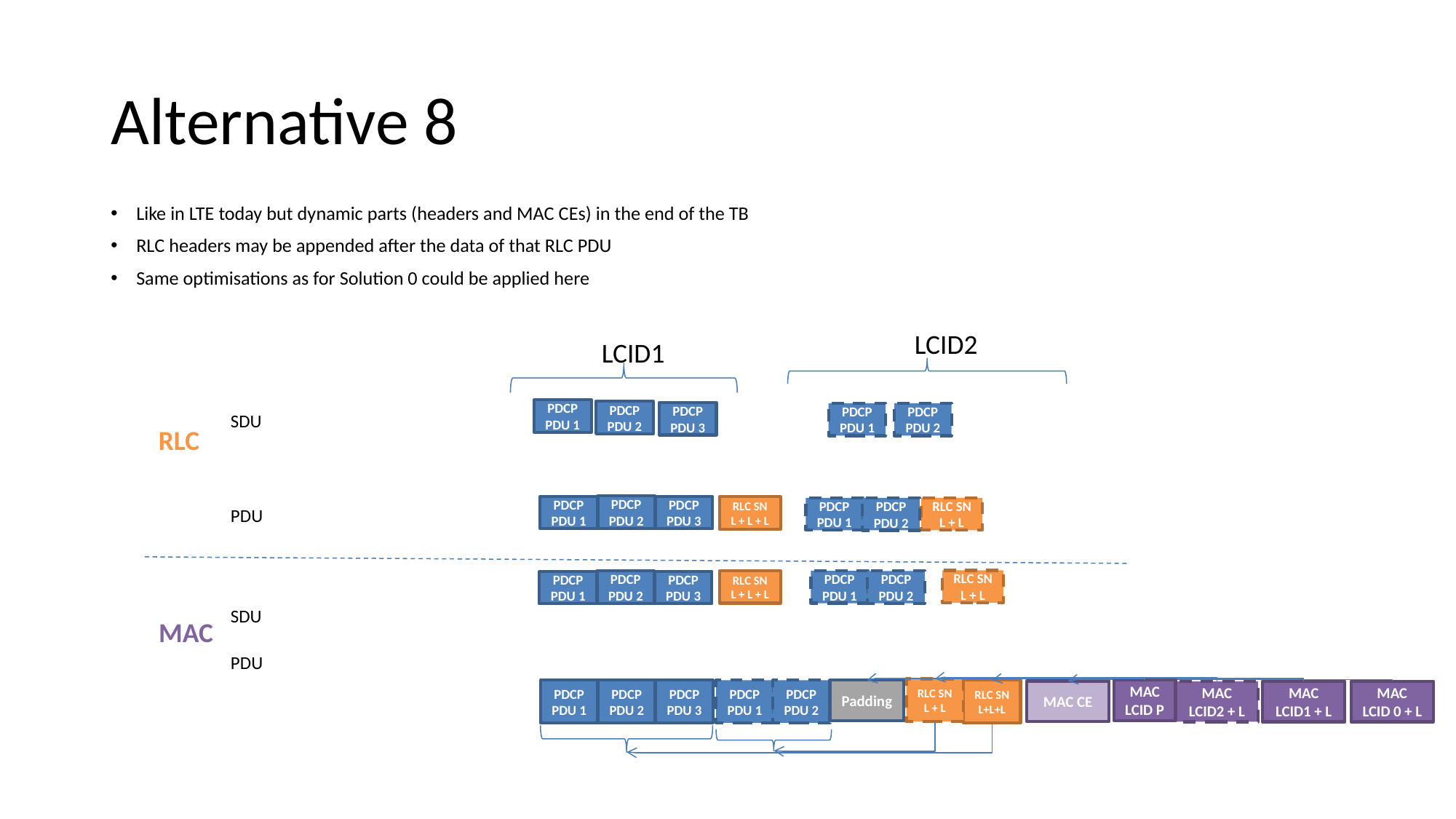

# Alternative 8
Like in LTE today but dynamic parts (headers and MAC CEs) in the end of the TB
RLC headers may be appended after the data of that RLC PDU
Same optimisations as for Solution 0 could be applied here

LCID2
LCID1
PDCP
PDU 1
PDCP
PDU 2
PDCP
PDU 3
PDCP
PDU 2
PDCP
PDU 1
SDU
RLC
PDCP
PDU 2
PDCP
PDU 1
PDCP
PDU 3
RLC SN
L + L + L
RLC SN
L + L
PDCP
PDU 1
PDCP
PDU 2
PDU
RLC SN
L + L
RLC SN
L + L + L
PDCP
PDU 1
PDCP
PDU 2
PDCP
PDU 2
PDCP
PDU 1
PDCP
PDU 3
SDU
MAC
PDU

MAC
LCID2 + L
RLC SN
L + L
MAC
LCID P
PDCP
PDU 1
PDCP
PDU 2
PDCP
PDU 3
PDCP
PDU 1
PDCP
PDU 2
RLC SN
L+L+L
Padding
MAC CE
MAC
LCID2 + L
MAC
LCID1 + L
MAC
LCID 0 + L